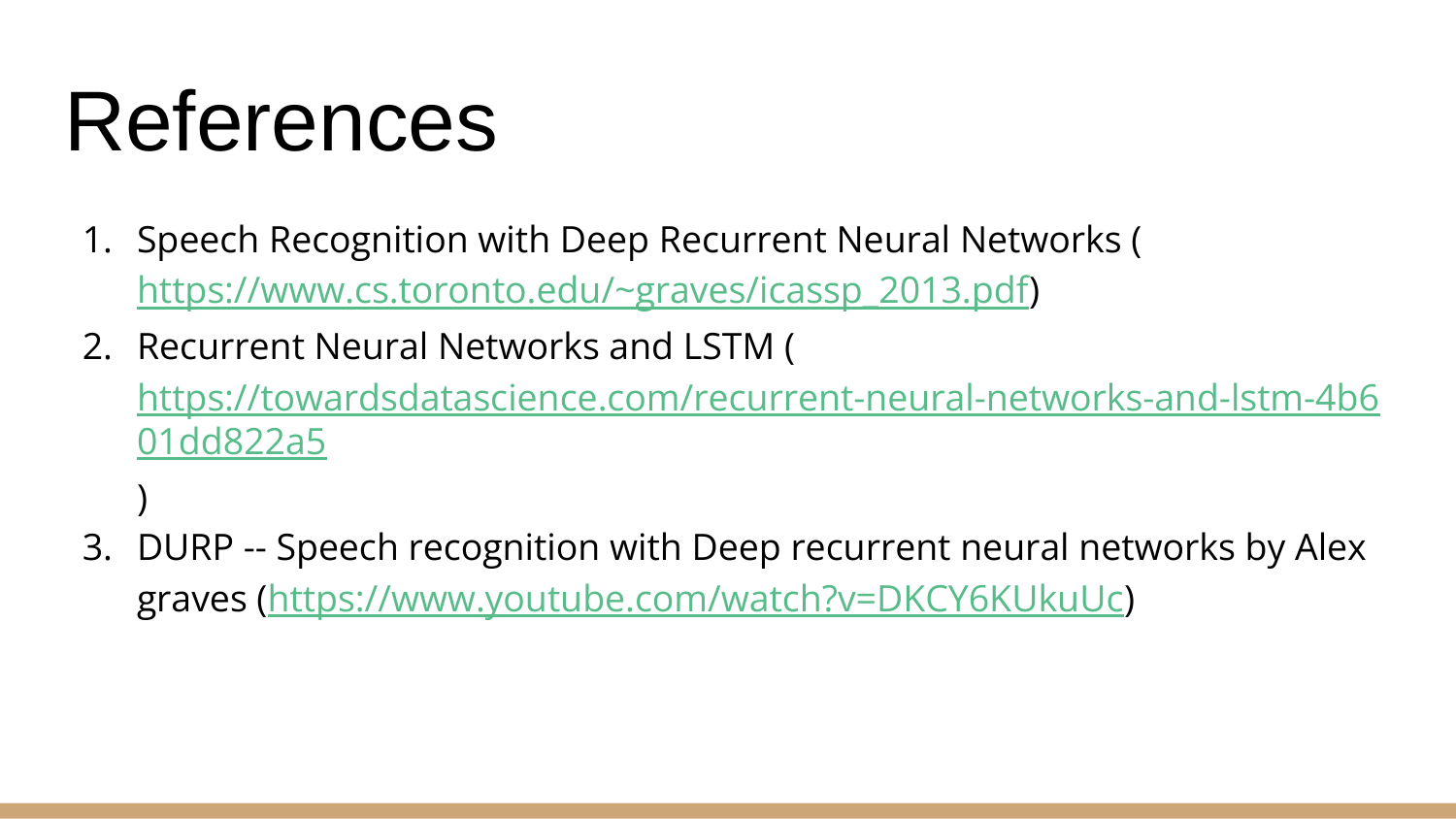

# References
Speech Recognition with Deep Recurrent Neural Networks (https://www.cs.toronto.edu/~graves/icassp_2013.pdf)
Recurrent Neural Networks and LSTM (https://towardsdatascience.com/recurrent-neural-networks-and-lstm-4b601dd822a5)
DURP -- Speech recognition with Deep recurrent neural networks by Alex graves (https://www.youtube.com/watch?v=DKCY6KUkuUc)